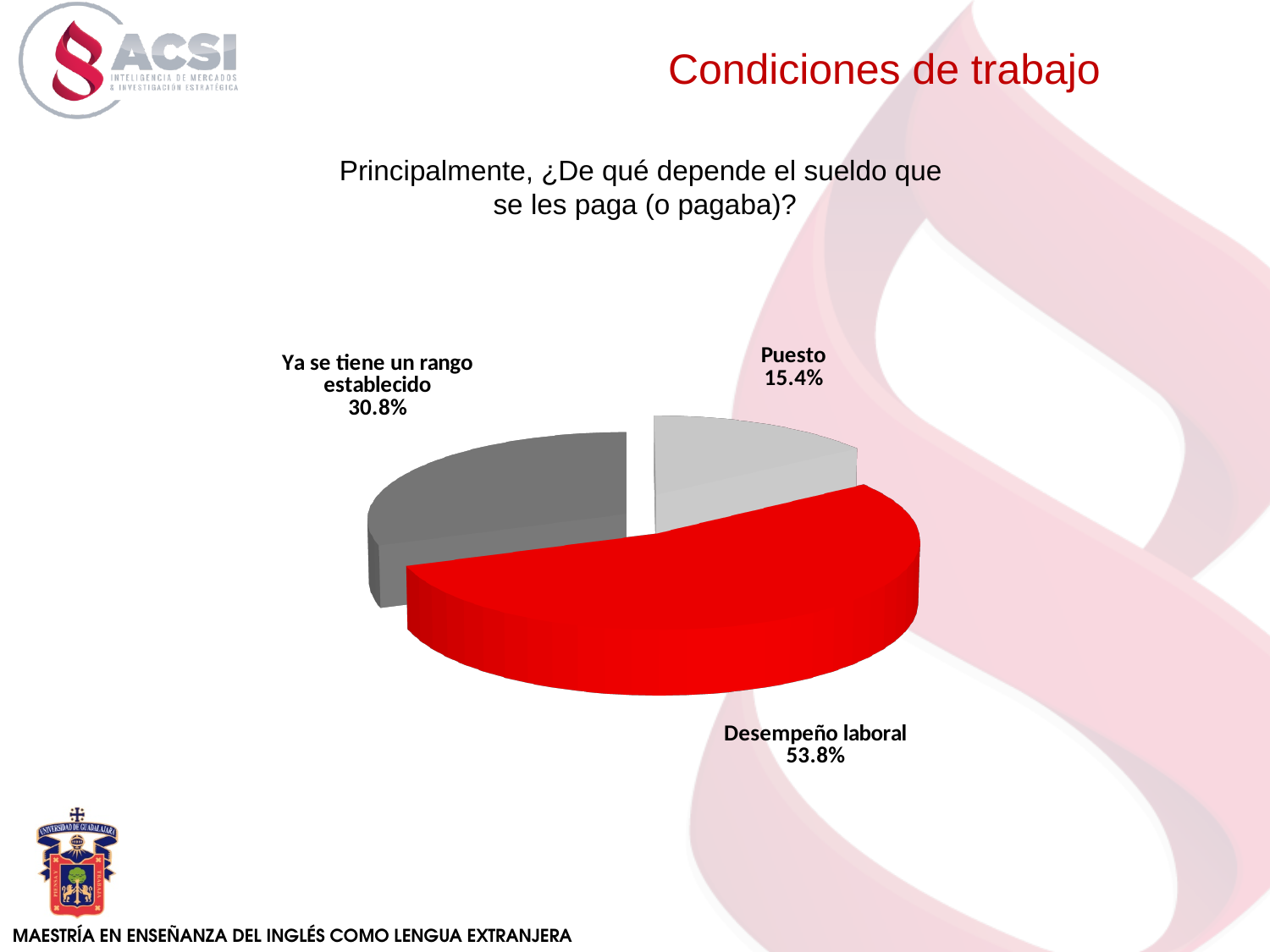

Condiciones de trabajo
Principalmente, ¿De qué depende el sueldo que
se les paga (o pagaba)?

[unsupported chart]